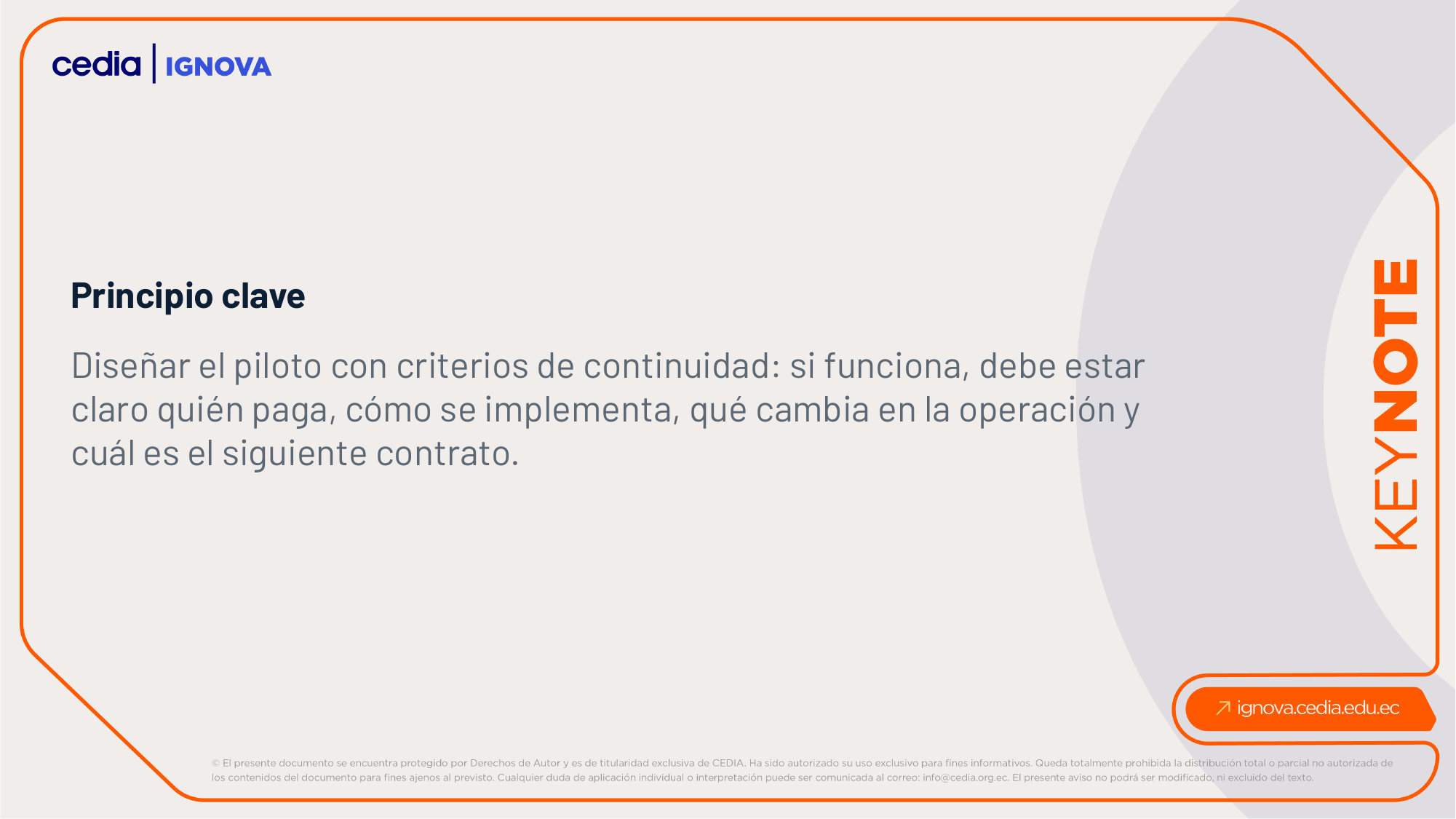

Principio clave
Diseñar el piloto con criterios de continuidad: si funciona, debe estar claro quién paga, cómo se implementa, qué cambia en la operación y cuál es el siguiente contrato.